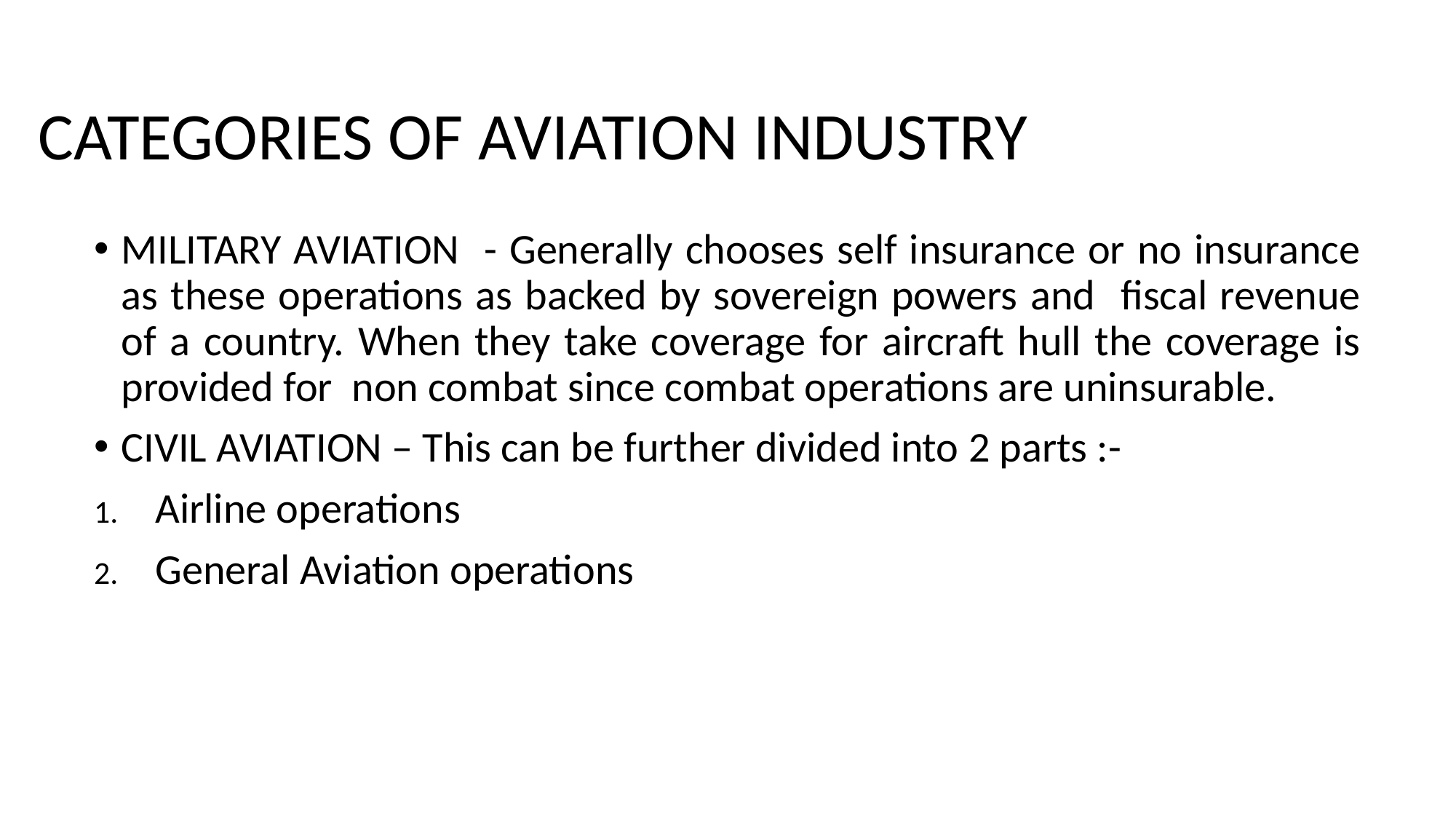

# CATEGORIES OF AVIATION INDUSTRY
MILITARY AVIATION  - Generally chooses self insurance or no insurance as these operations as backed by sovereign powers and  fiscal revenue of a country. When they take coverage for aircraft hull the coverage is provided for  non combat since combat operations are uninsurable.
CIVIL AVIATION – This can be further divided into 2 parts :-
Airline operations
General Aviation operations